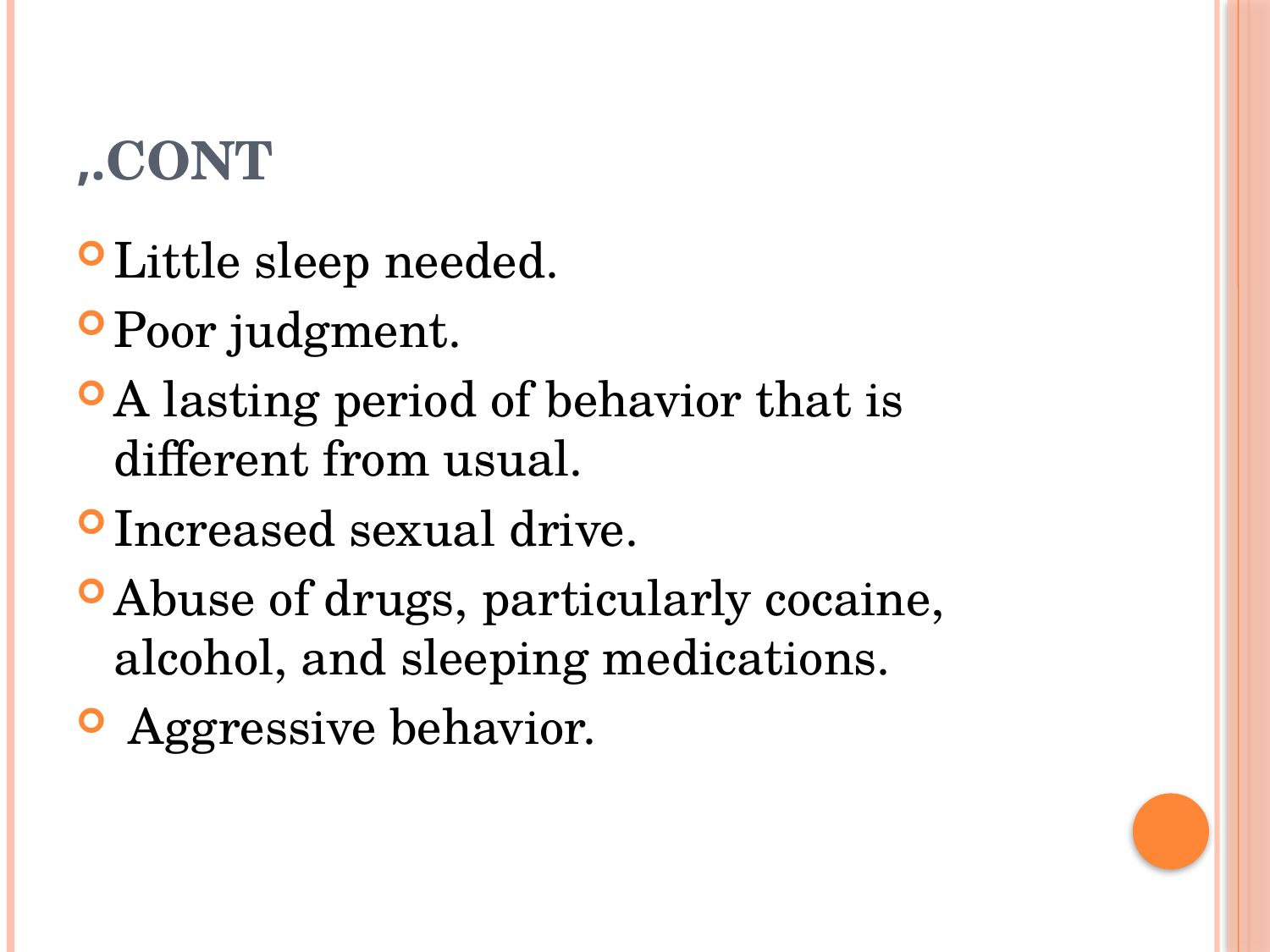

# Cont.,
Little sleep needed.
Poor judgment.
A lasting period of behavior that is different from usual.
Increased sexual drive.
Abuse of drugs, particularly cocaine, alcohol, and sleeping medications.
 Aggressive behavior.